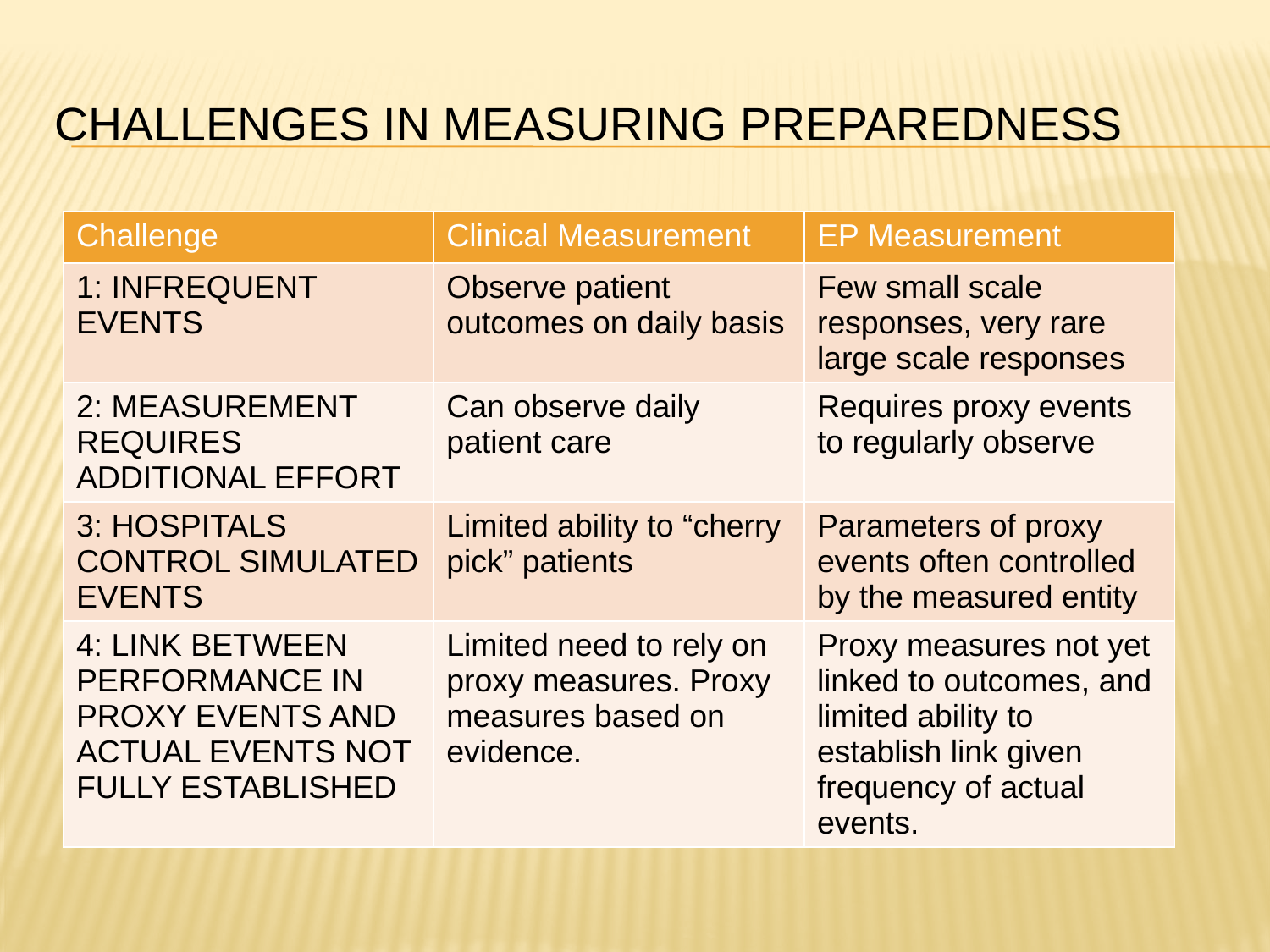

# Challenges in Measuring Preparedness

| Challenge | Clinical Measurement | EP Measurement |
| --- | --- | --- |
| 1: INFREQUENT EVENTS | Observe patient outcomes on daily basis | Few small scale responses, very rare large scale responses |
| 2: MEASUREMENT REQUIRES ADDITIONAL EFFORT | Can observe daily patient care | Requires proxy events to regularly observe |
| 3: HOSPITALS CONTROL SIMULATED EVENTS | Limited ability to “cherry pick” patients | Parameters of proxy events often controlled by the measured entity |
| 4: LINK BETWEEN PERFORMANCE IN PROXY EVENTS AND ACTUAL EVENTS NOT FULLY ESTABLISHED | Limited need to rely on proxy measures. Proxy measures based on evidence. | Proxy measures not yet linked to outcomes, and limited ability to establish link given frequency of actual events. |